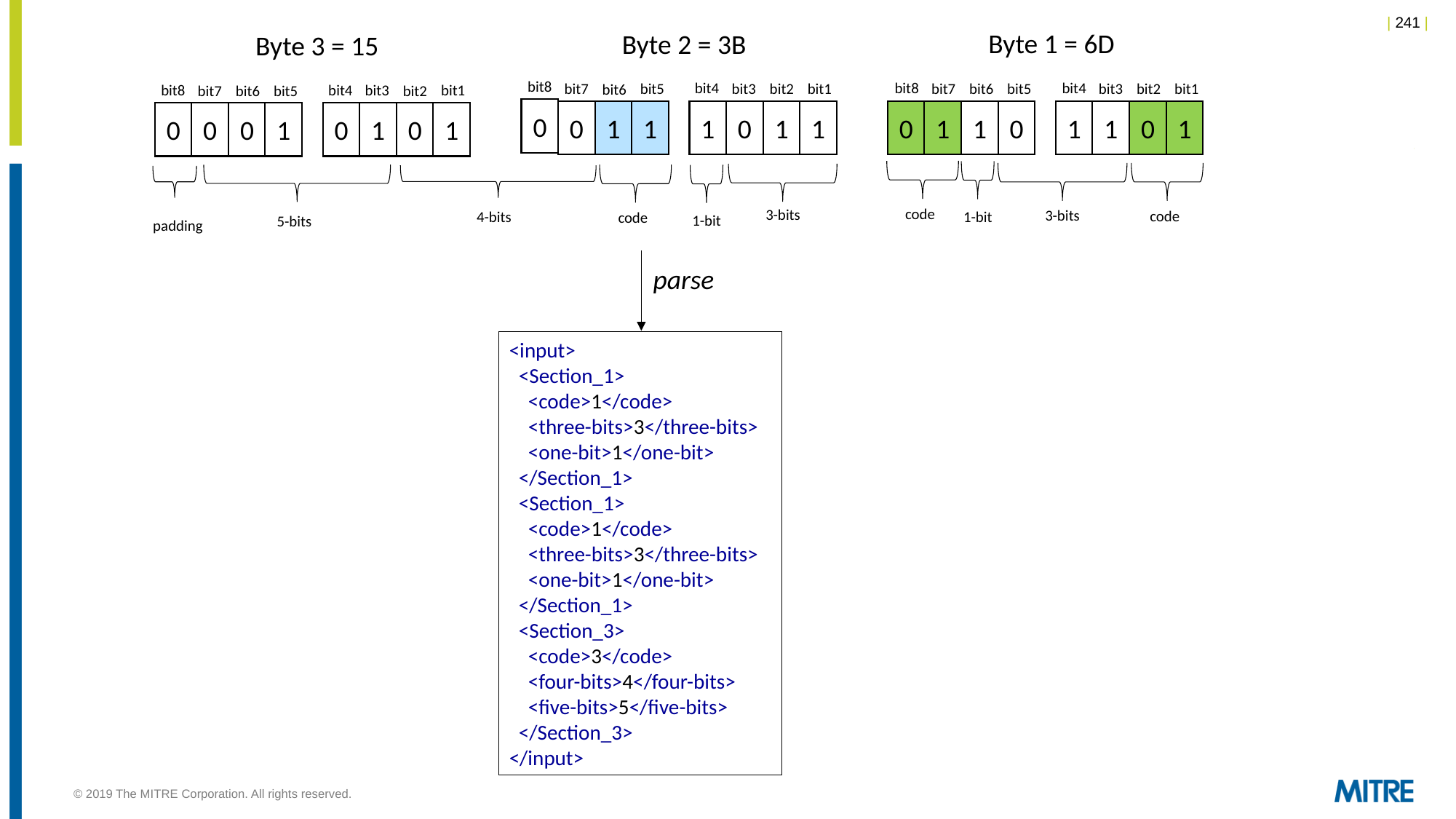

Byte 1 = 6D
Byte 2 = 3B
Byte 3 = 15
bit8
bit4
bit8
bit4
bit3
bit1
bit7
bit5
bit2
bit3
bit1
bit6
bit7
bit5
bit2
bit6
bit4
bit8
bit3
bit1
bit7
bit5
bit2
bit6

0
1
1
0
1
1
0
1
1
0
1
0
1
1
1
0
1
1
0
1
0
0
0
0

code
3-bits
3-bits
code
4-bits
1-bit
code
1-bit
5-bits
padding
parse
<input>
  <Section_1>
    <code>1</code>
    <three-bits>3</three-bits>
    <one-bit>1</one-bit>
  </Section_1>
  <Section_1>
    <code>1</code>
    <three-bits>3</three-bits>
    <one-bit>1</one-bit>
  </Section_1>
  <Section_3>
    <code>3</code>
    <four-bits>4</four-bits>
    <five-bits>5</five-bits>
  </Section_3>
</input>
© 2019 The MITRE Corporation. All rights reserved.